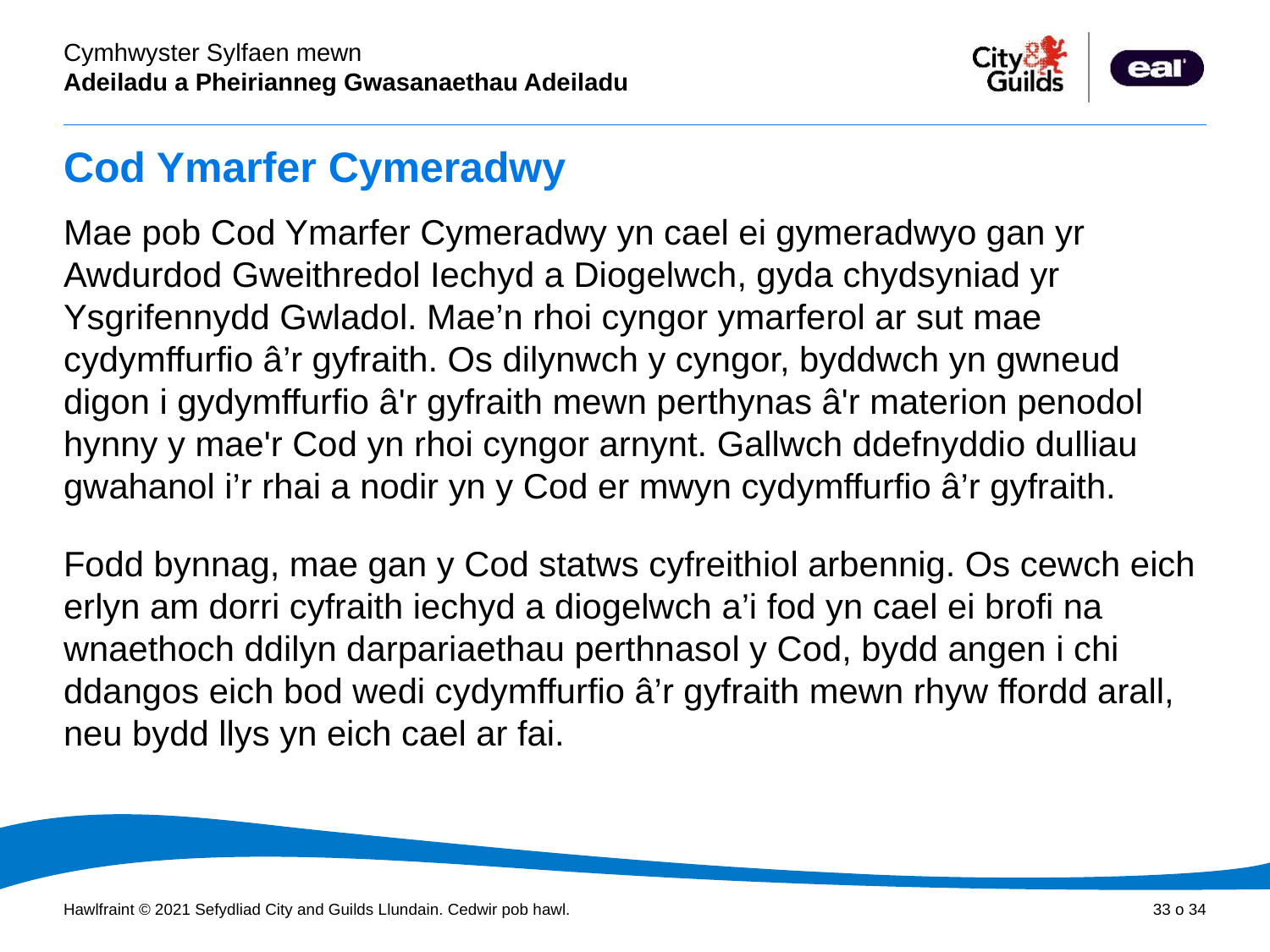

# Cod Ymarfer Cymeradwy
Mae pob Cod Ymarfer Cymeradwy yn cael ei gymeradwyo gan yr Awdurdod Gweithredol Iechyd a Diogelwch, gyda chydsyniad yr Ysgrifennydd Gwladol. Mae’n rhoi cyngor ymarferol ar sut mae cydymffurfio â’r gyfraith. Os dilynwch y cyngor, byddwch yn gwneud digon i gydymffurfio â'r gyfraith mewn perthynas â'r materion penodol hynny y mae'r Cod yn rhoi cyngor arnynt. Gallwch ddefnyddio dulliau gwahanol i’r rhai a nodir yn y Cod er mwyn cydymffurfio â’r gyfraith.
Fodd bynnag, mae gan y Cod statws cyfreithiol arbennig. Os cewch eich erlyn am dorri cyfraith iechyd a diogelwch a’i fod yn cael ei brofi na wnaethoch ddilyn darpariaethau perthnasol y Cod, bydd angen i chi ddangos eich bod wedi cydymffurfio â’r gyfraith mewn rhyw ffordd arall, neu bydd llys yn eich cael ar fai.